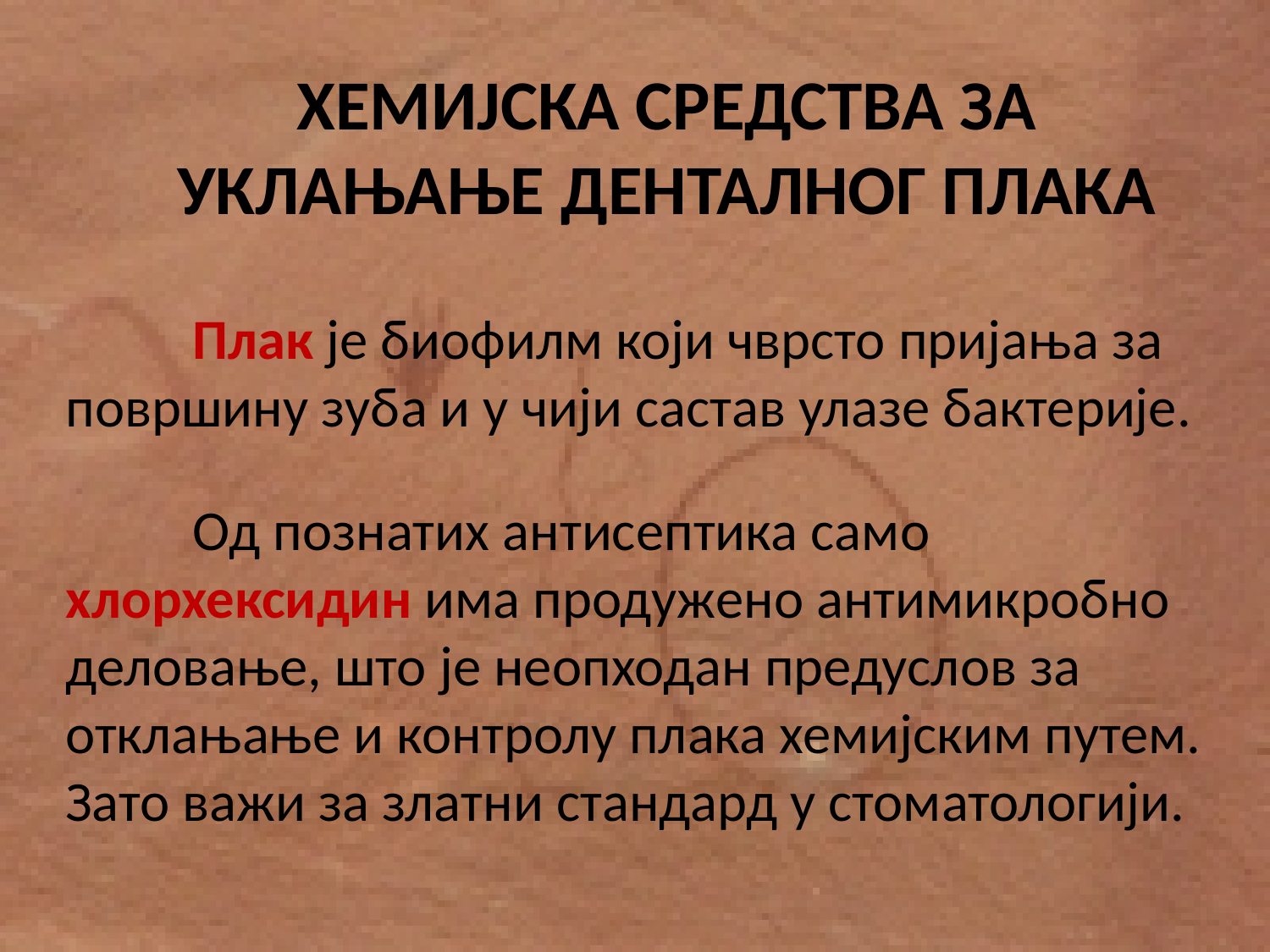

# ХЕМИЈСКА СРЕДСТВА ЗА УКЛАЊАЊЕ ДЕНТАЛНОГ ПЛАКА
	Плак је биофилм који чврсто пријања за површину зуба и у чији састав улазе бактерије.

	Од познатих антисептика само хлорхексидин има продужено антимикробно деловање, што је неопходан предуслов за отклањање и контролу плака хемијским путем. Зато важи за златни стандард у стоматологији.